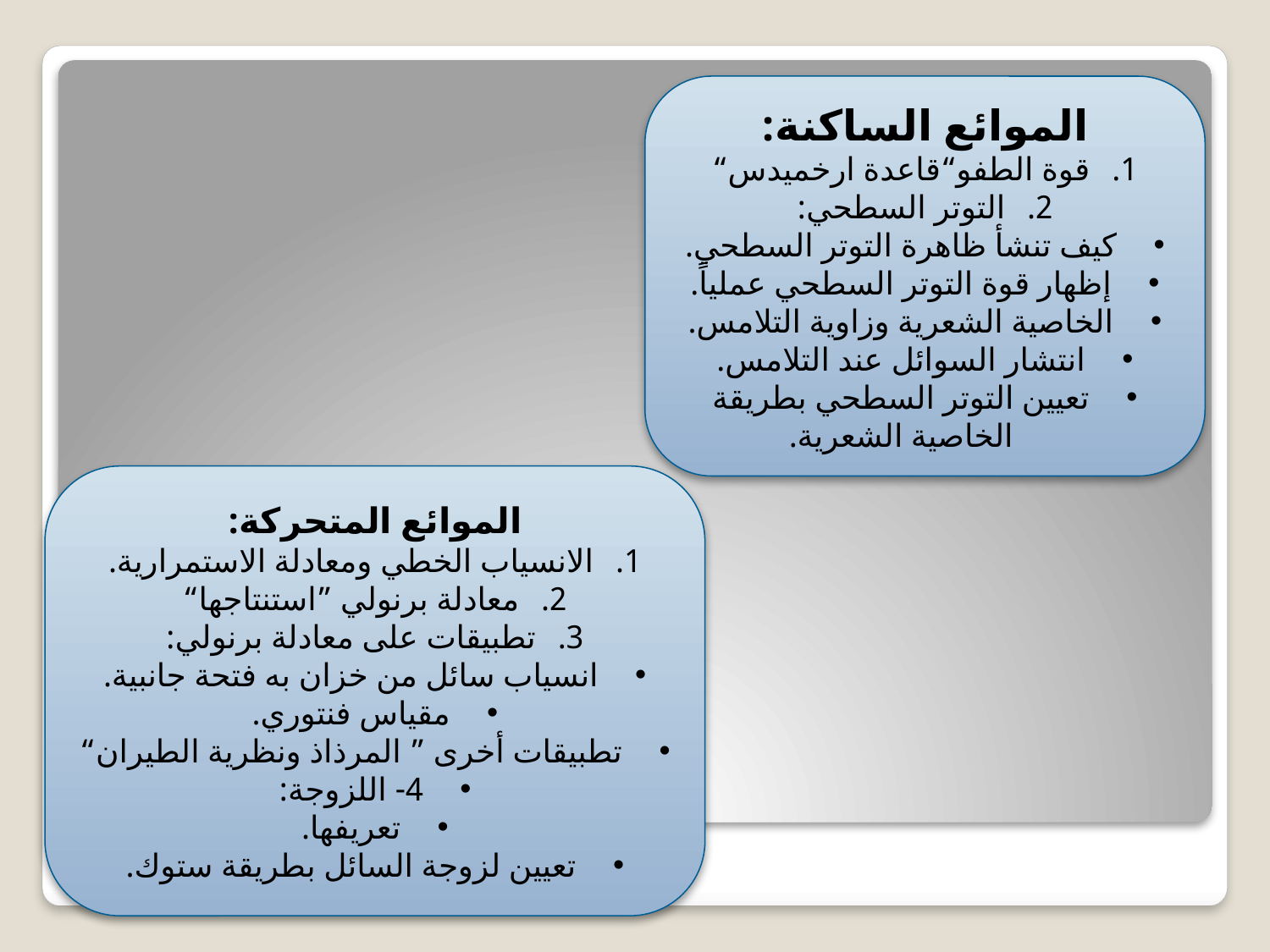

الموائع الساكنة:
قوة الطفو“قاعدة ارخميدس“
التوتر السطحي:
كيف تنشأ ظاهرة التوتر السطحي.
إظهار قوة التوتر السطحي عملياً.
الخاصية الشعرية وزاوية التلامس.
انتشار السوائل عند التلامس.
تعيين التوتر السطحي بطريقة الخاصية الشعرية.
الموائع المتحركة:
الانسياب الخطي ومعادلة الاستمرارية.
معادلة برنولي ”استنتاجها“
تطبيقات على معادلة برنولي:
انسياب سائل من خزان به فتحة جانبية.
مقياس فنتوري.
تطبيقات أخرى ” المرذاذ ونظرية الطيران“
4- اللزوجة:
تعريفها.
تعيين لزوجة السائل بطريقة ستوك.